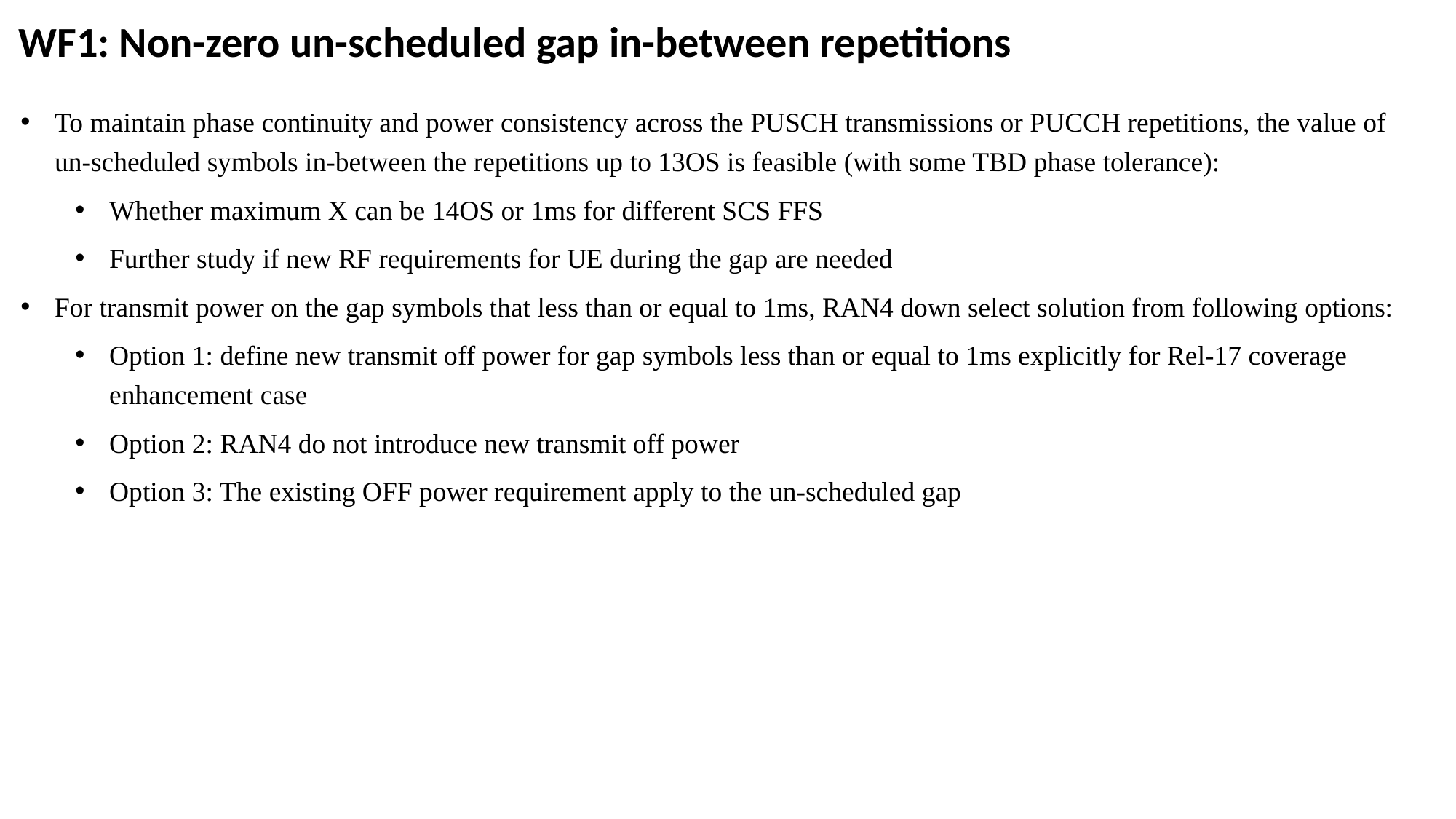

# WF1: Non-zero un-scheduled gap in-between repetitions
To maintain phase continuity and power consistency across the PUSCH transmissions or PUCCH repetitions, the value of un-scheduled symbols in-between the repetitions up to 13OS is feasible (with some TBD phase tolerance):
Whether maximum X can be 14OS or 1ms for different SCS FFS
Further study if new RF requirements for UE during the gap are needed
For transmit power on the gap symbols that less than or equal to 1ms, RAN4 down select solution from following options:
Option 1: define new transmit off power for gap symbols less than or equal to 1ms explicitly for Rel-17 coverage enhancement case
Option 2: RAN4 do not introduce new transmit off power
Option 3: The existing OFF power requirement apply to the un-scheduled gap